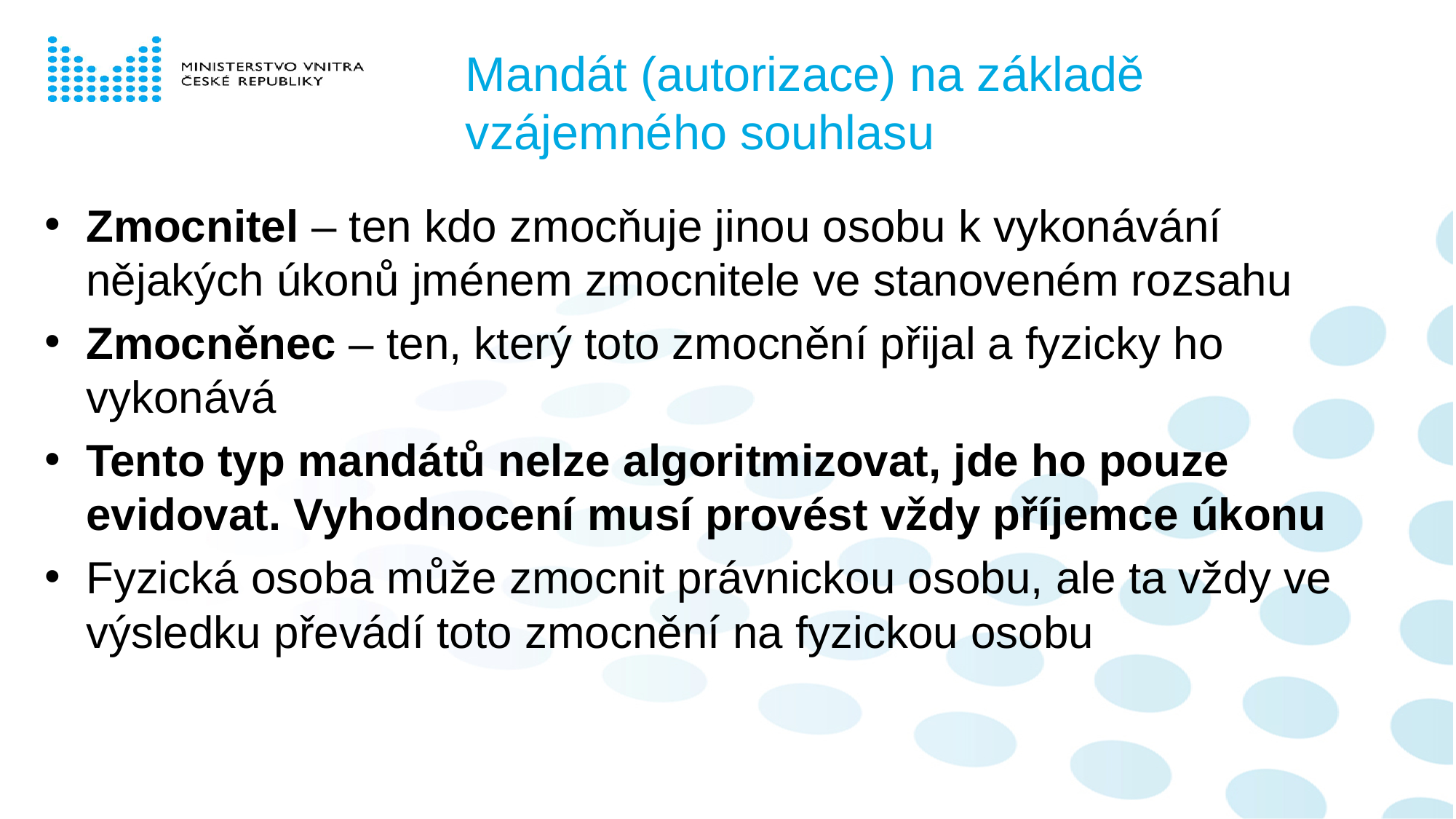

# Mandát (autorizace) na základě vzájemného souhlasu
Zmocnitel – ten kdo zmocňuje jinou osobu k vykonávání nějakých úkonů jménem zmocnitele ve stanoveném rozsahu
Zmocněnec – ten, který toto zmocnění přijal a fyzicky ho vykonává
Tento typ mandátů nelze algoritmizovat, jde ho pouze evidovat. Vyhodnocení musí provést vždy příjemce úkonu
Fyzická osoba může zmocnit právnickou osobu, ale ta vždy ve výsledku převádí toto zmocnění na fyzickou osobu